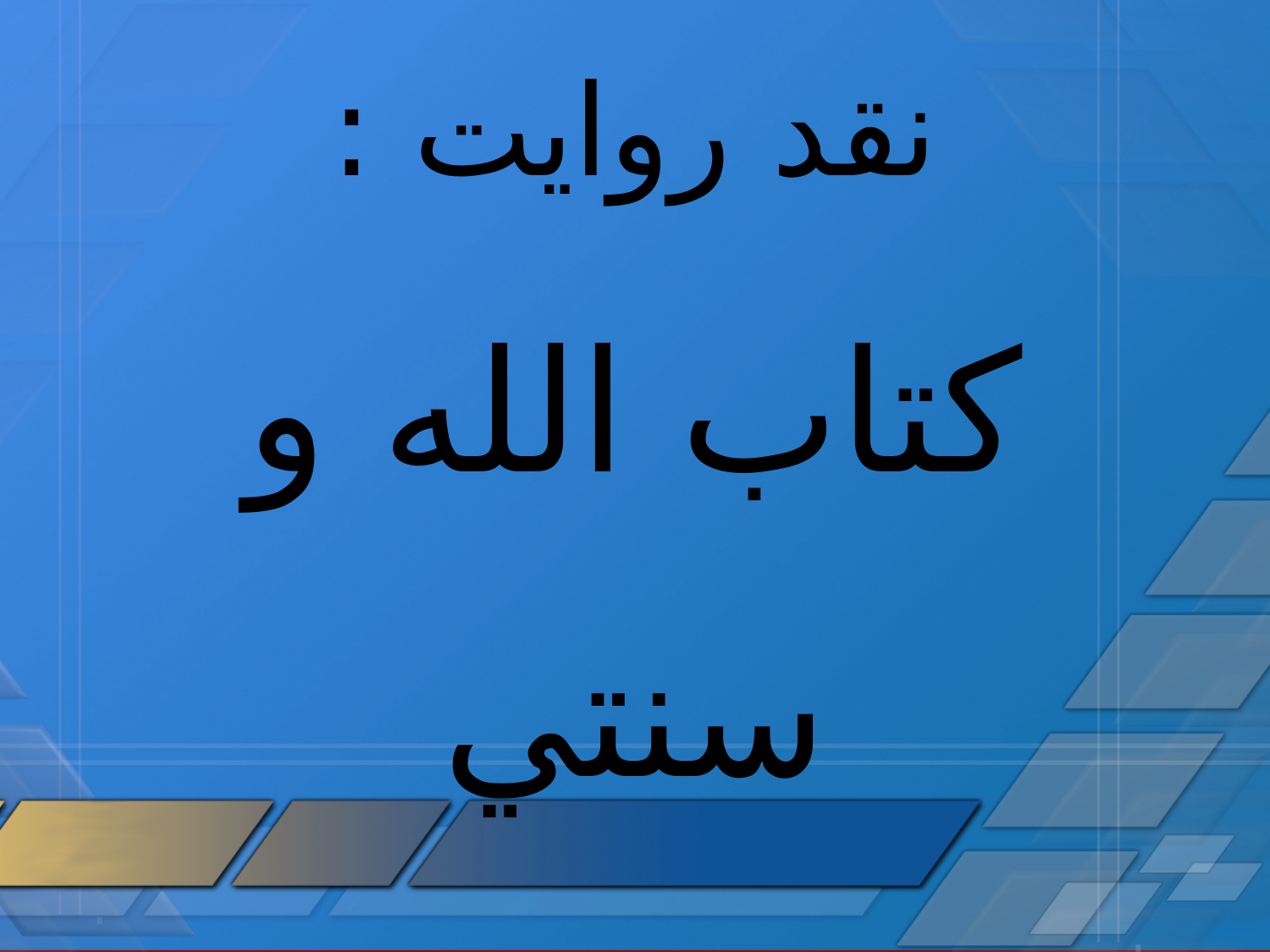

# نقد روايت : كتاب الله و سنتي